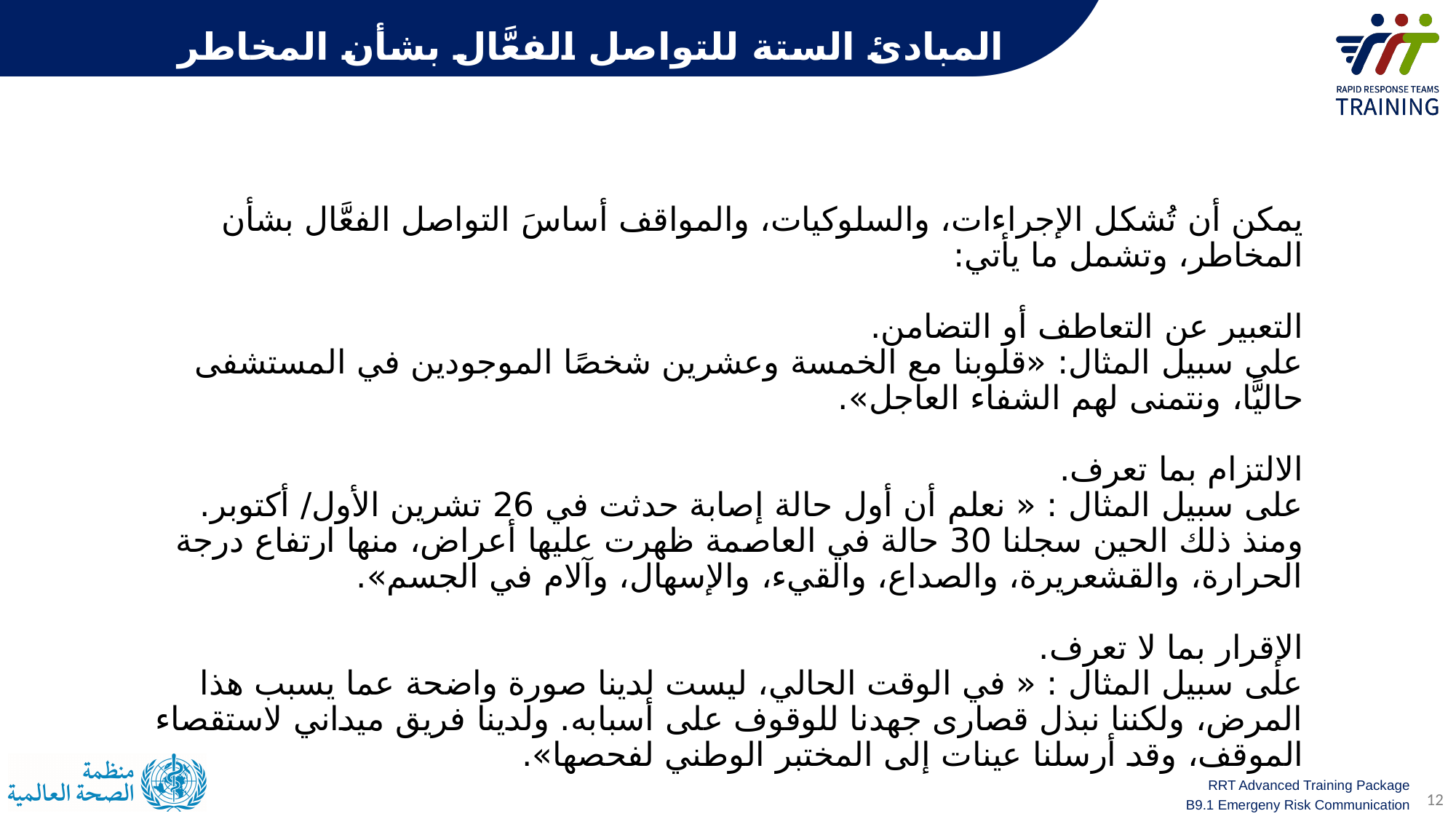

المبادئ الستة للتواصل الفعَّال بشأن المخاطر
يمكن أن تُشكل الإجراءات، والسلوكيات، والمواقف أساسَ التواصل الفعَّال بشأن المخاطر، وتشمل ما يأتي:

التعبير عن التعاطف أو التضامن.
على سبيل المثال: «قلوبنا مع الخمسة وعشرين شخصًا الموجودين في المستشفى حاليًّا، ونتمنى لهم الشفاء العاجل».

الالتزام بما تعرف.
على سبيل المثال : « نعلم أن أول حالة إصابة حدثت في 26 تشرين الأول/ أكتوبر. ومنذ ذلك الحين سجلنا 30 حالة في العاصمة ظهرت عليها أعراض، منها ارتفاع درجة الحرارة، والقشعريرة، والصداع، والقيء، والإسهال، وآلام في الجسم».

الإقرار بما لا تعرف.
على سبيل المثال : « في الوقت الحالي، ليست لدينا صورة واضحة عما يسبب هذا المرض، ولكننا نبذل قصارى جهدنا للوقوف على أسبابه. ولدينا فريق ميداني لاستقصاء الموقف، وقد أرسلنا عينات إلى المختبر الوطني لفحصها».